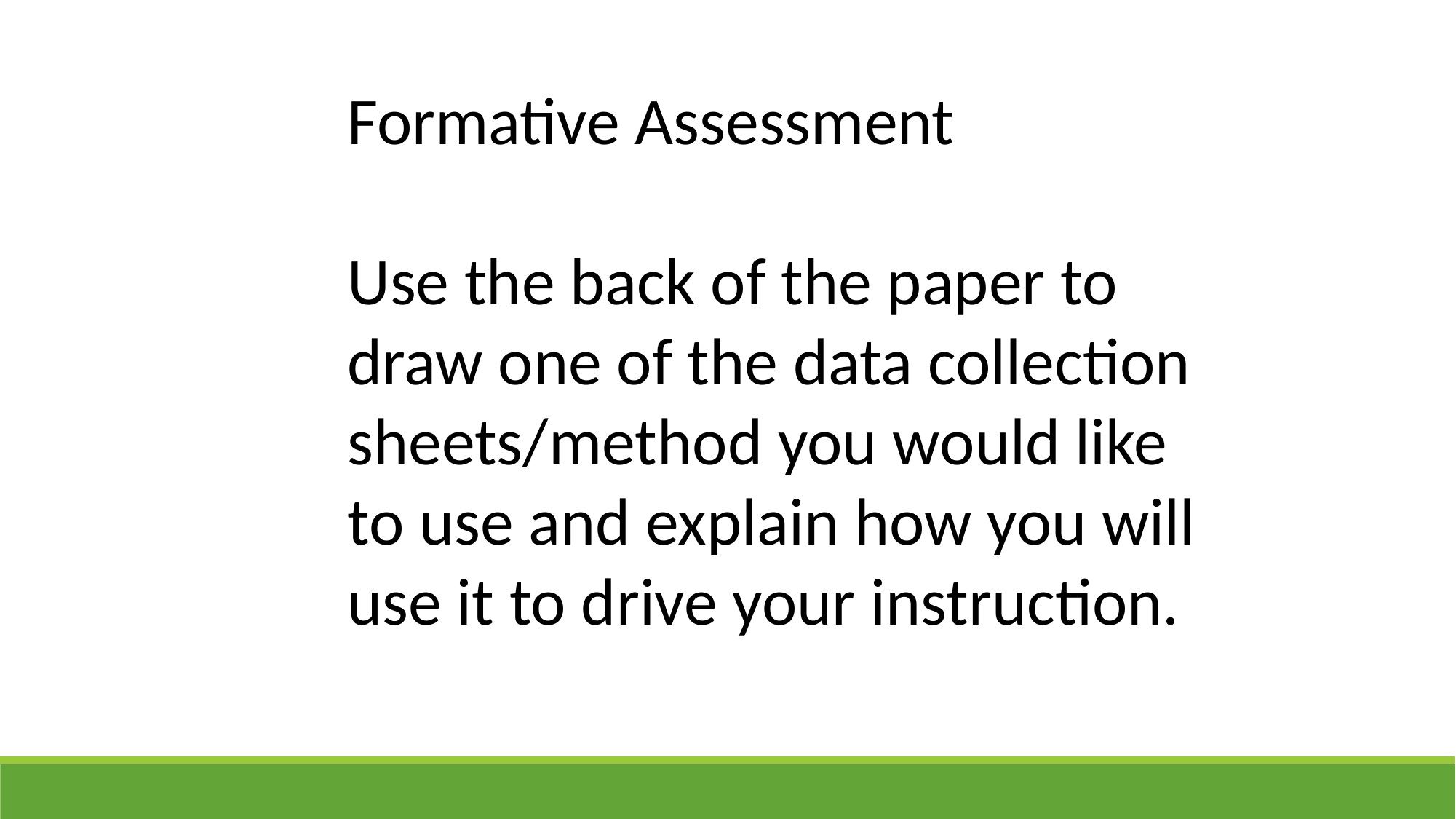

Formative Assessment

Use the back of the paper to draw one of the data collection sheets/method you would like to use and explain how you will use it to drive your instruction.